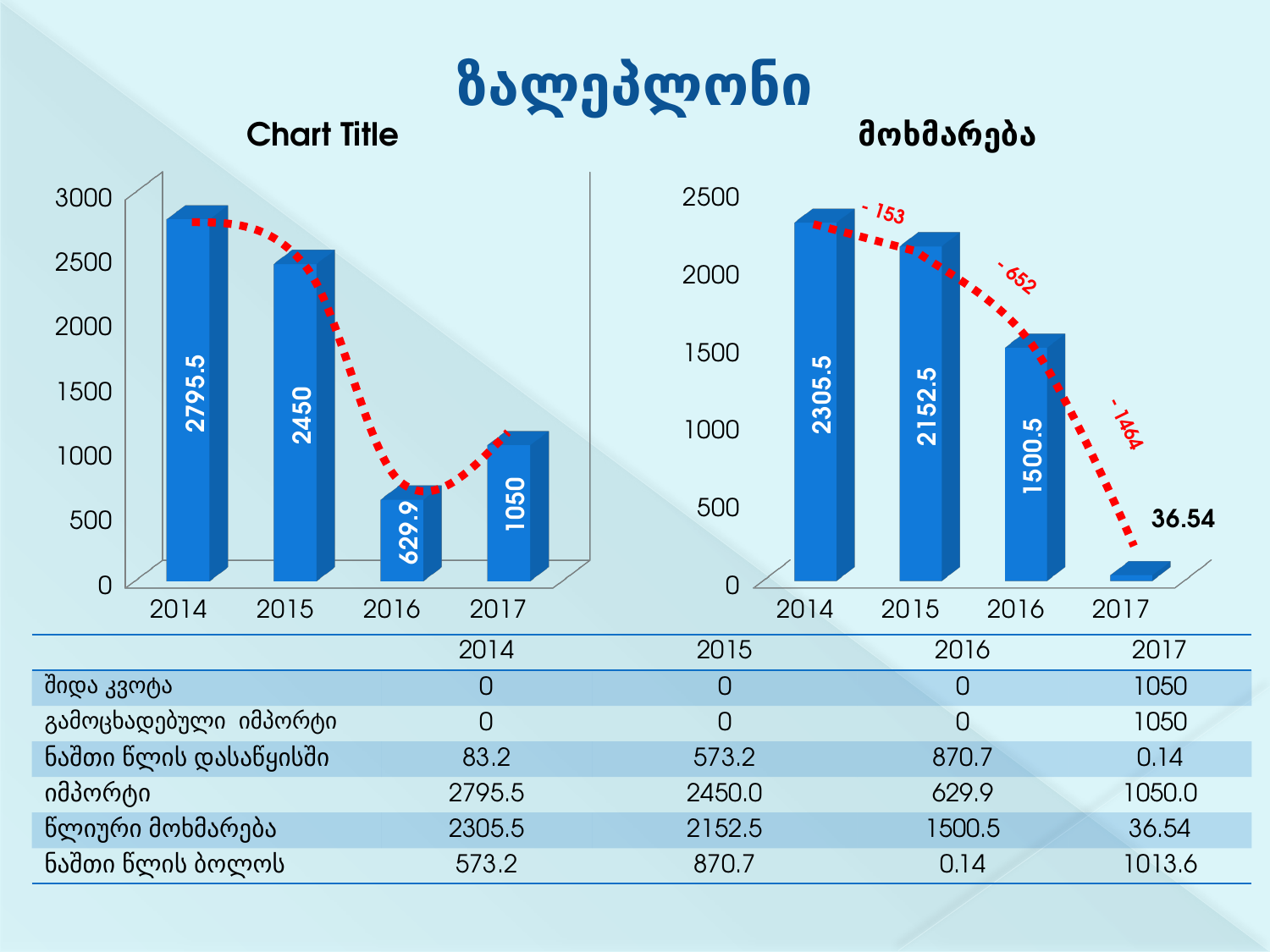

# ზალეპლონი

[unsupported chart]

[unsupported chart]

|  | 2014 | 2015 | 2016 | 2017 |
| --- | --- | --- | --- | --- |
| შიდა კვოტა | 0 | 0 | 0 | 1050 |
| გამოცხადებული იმპორტი | 0 | 0 | 0 | 1050 |
| ნაშთი წლის დასაწყისში | 83.2 | 573.2 | 870.7 | 0.14 |
| იმპორტი | 2795.5 | 2450.0 | 629.9 | 1050.0 |
| წლიური მოხმარება | 2305.5 | 2152.5 | 1500.5 | 36.54 |
| ნაშთი წლის ბოლოს | 573.2 | 870.7 | 0.14 | 1013.6 |